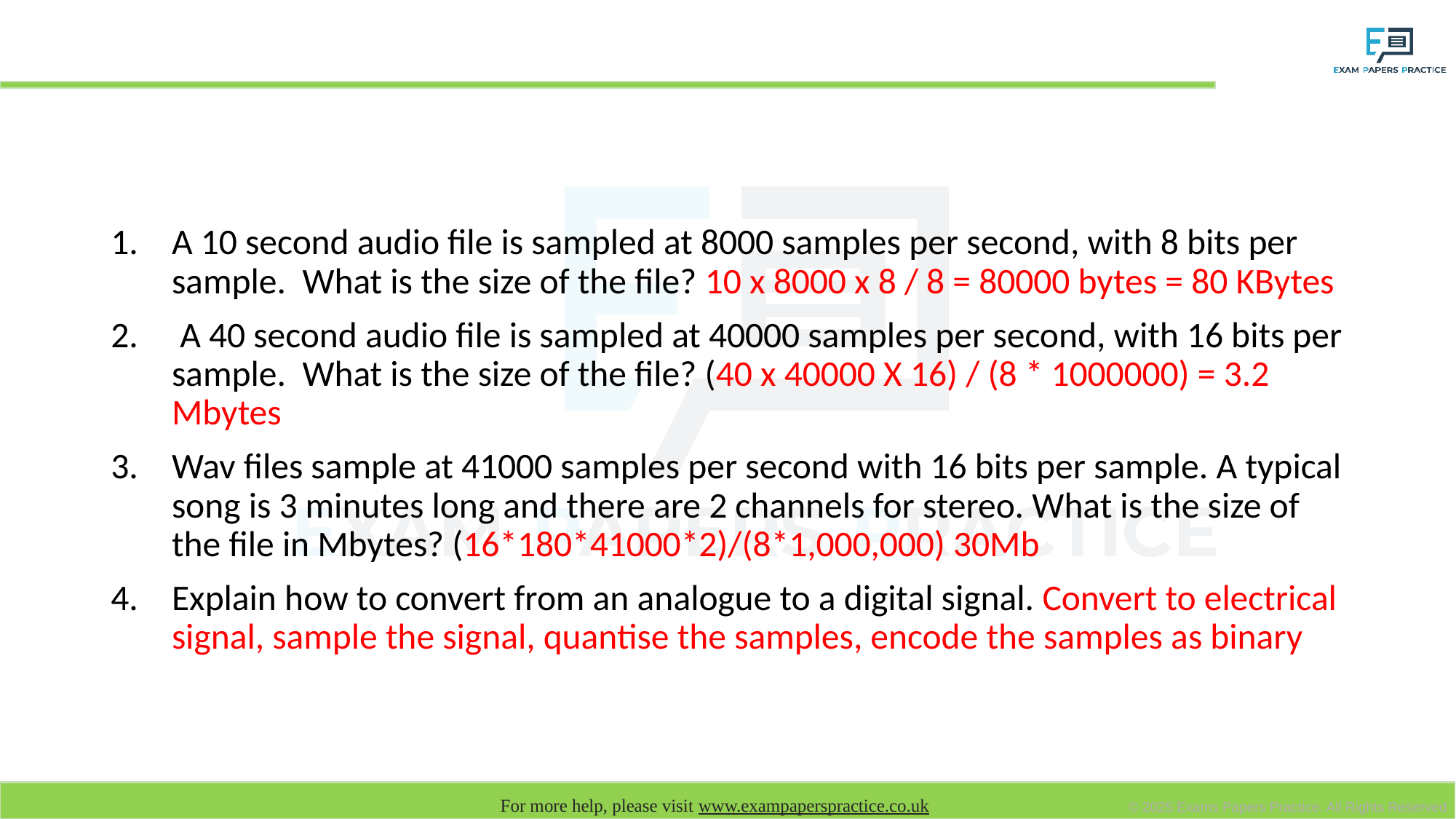

# Questions
A 10 second audio file is sampled at 8000 samples per second, with 8 bits per sample.  What is the size of the file? 10 x 8000 x 8 / 8 = 80000 bytes = 80 KBytes
 A 40 second audio file is sampled at 40000 samples per second, with 16 bits per sample.  What is the size of the file? (40 x 40000 X 16) / (8 * 1000000) = 3.2 Mbytes
Wav files sample at 41000 samples per second with 16 bits per sample. A typical song is 3 minutes long and there are 2 channels for stereo. What is the size of the file in Mbytes? (16*180*41000*2)/(8*1,000,000) 30Mb
Explain how to convert from an analogue to a digital signal. Convert to electrical signal, sample the signal, quantise the samples, encode the samples as binary